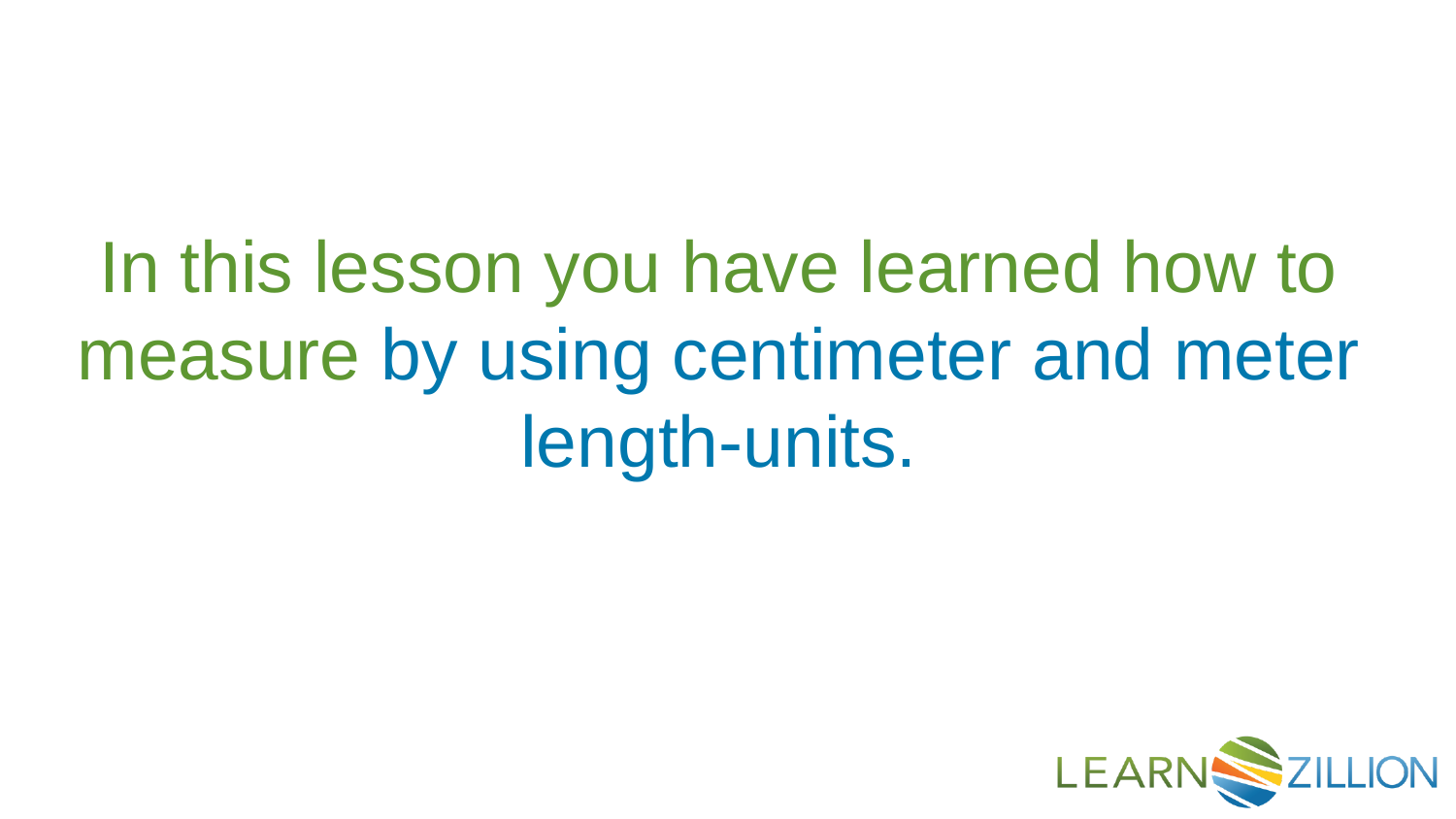

In this lesson you have learned how to measure by using centimeter and meter length-units.